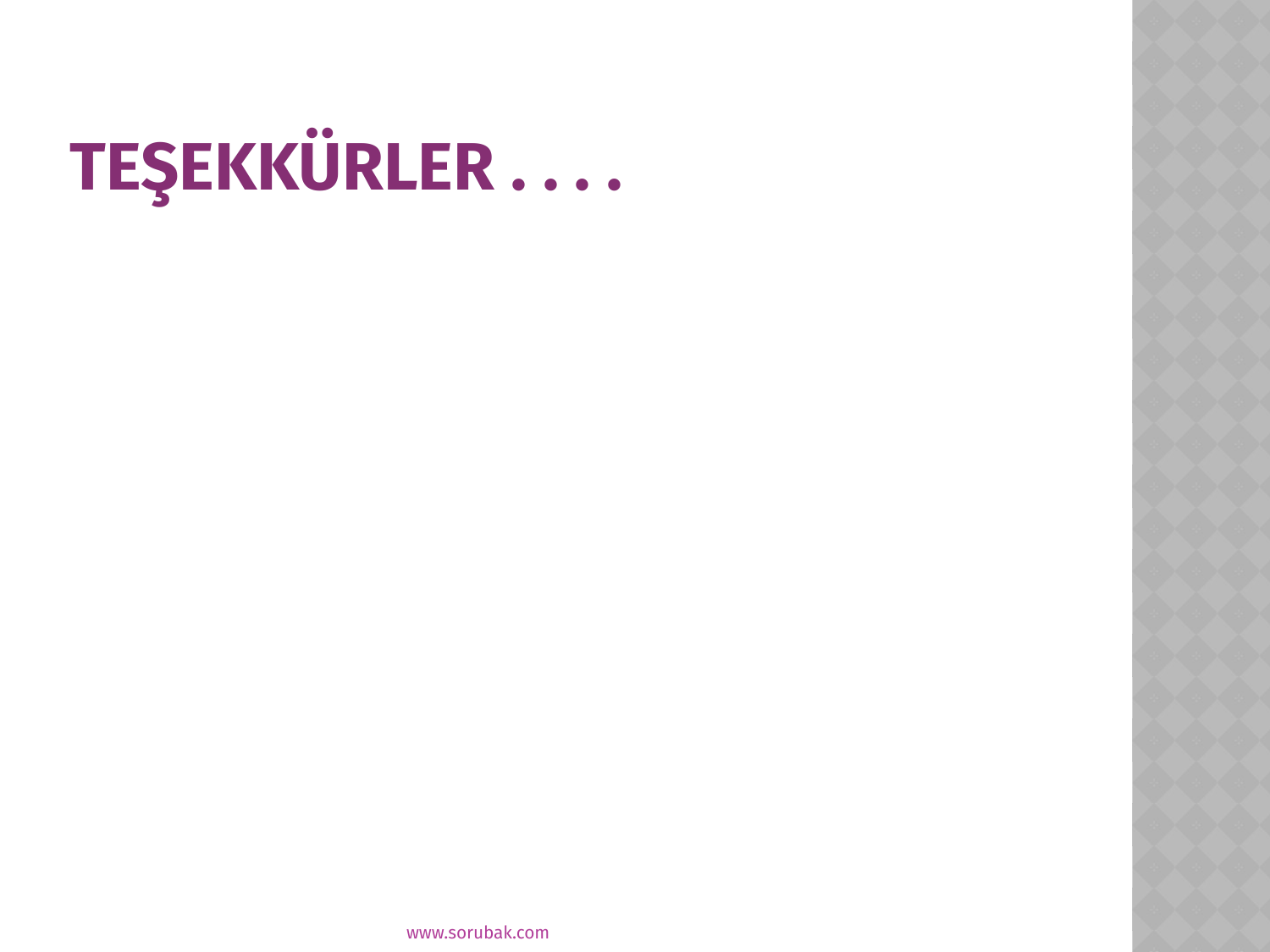

# TEŞEKKÜRLER . . . .

www.sorubak.com